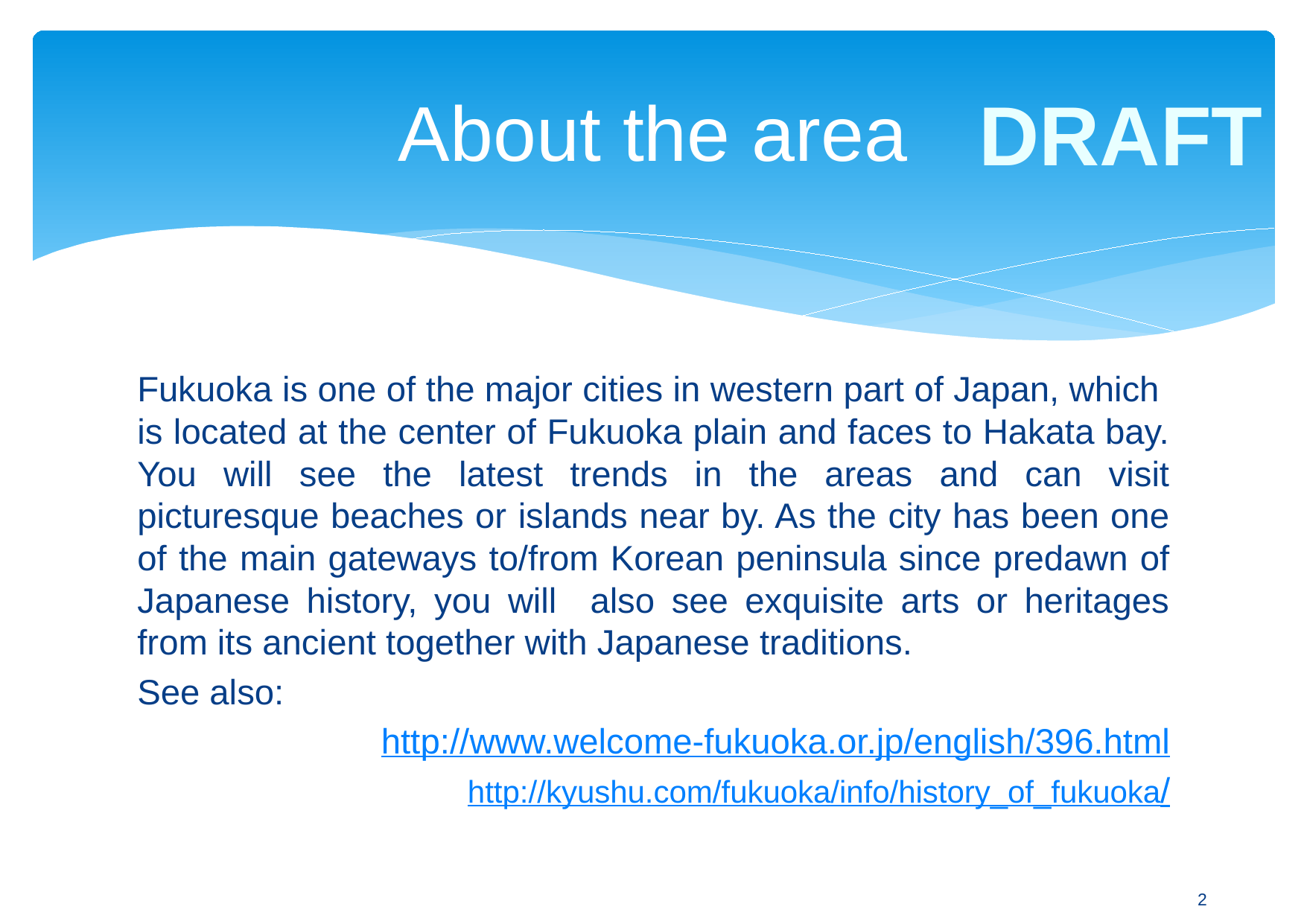

# About the area
DRAFT
Fukuoka is one of the major cities in western part of Japan, which  is located at the center of Fukuoka plain and faces to Hakata bay. You will see the latest trends in the areas and can visit picturesque beaches or islands near by. As the city has been one of the main gateways to/from Korean peninsula since predawn of Japanese history, you will  also see exquisite arts or heritages from its ancient together with Japanese traditions.
See also:
http://www.welcome-fukuoka.or.jp/english/396.html
http://kyushu.com/fukuoka/info/history_of_fukuoka/

2